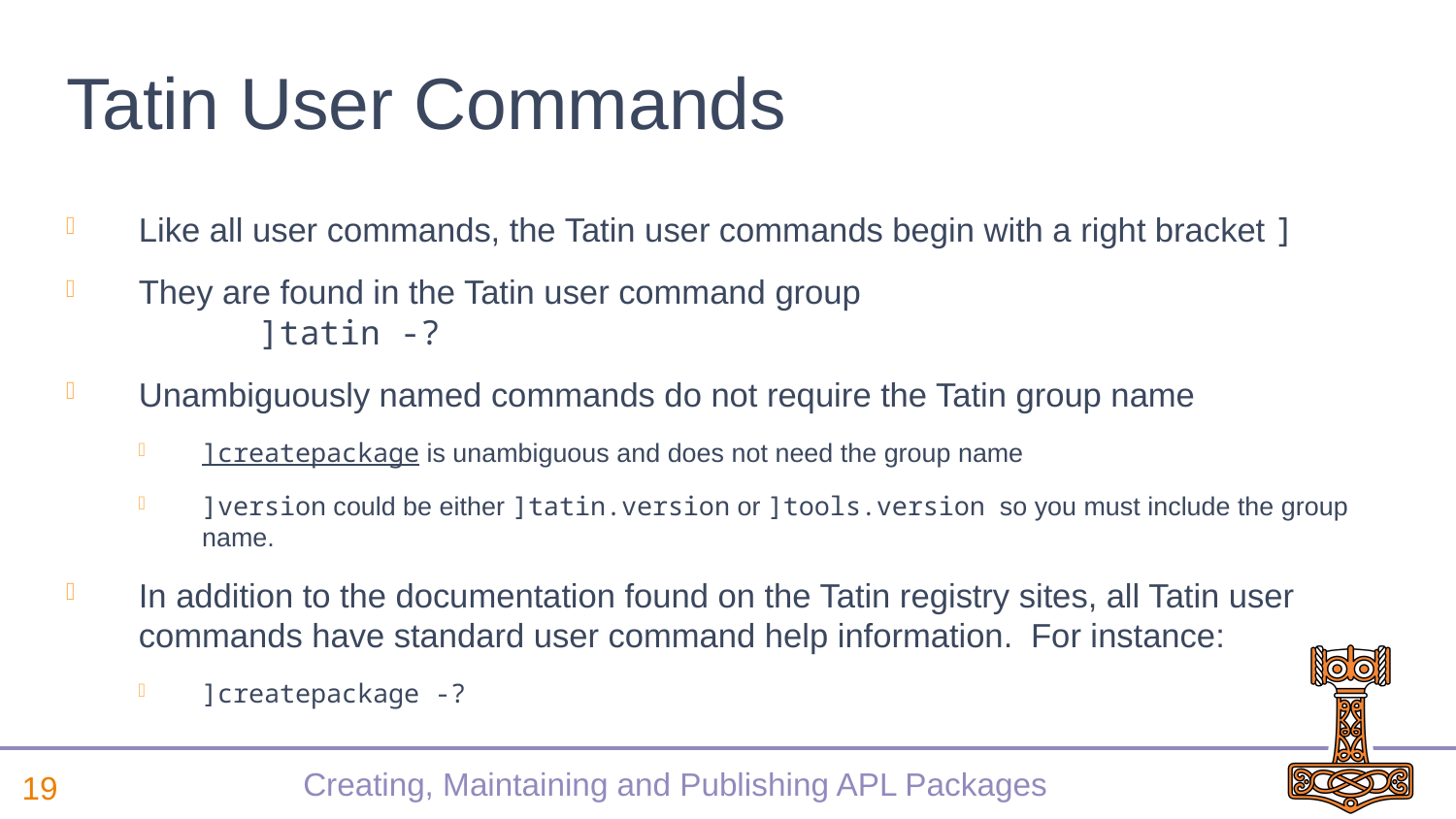

# Tatin User Commands
Like all user commands, the Tatin user commands begin with a right bracket ]
They are found in the Tatin user command group
      ]tatin -?
Unambiguously named commands do not require the Tatin group name
]createpackage is unambiguous and does not need the group name
]version could be either ]tatin.version or ]tools.version  so you must include the group name.
In addition to the documentation found on the Tatin registry sites, all Tatin user commands have standard user command help information.  For instance:
]createpackage -?